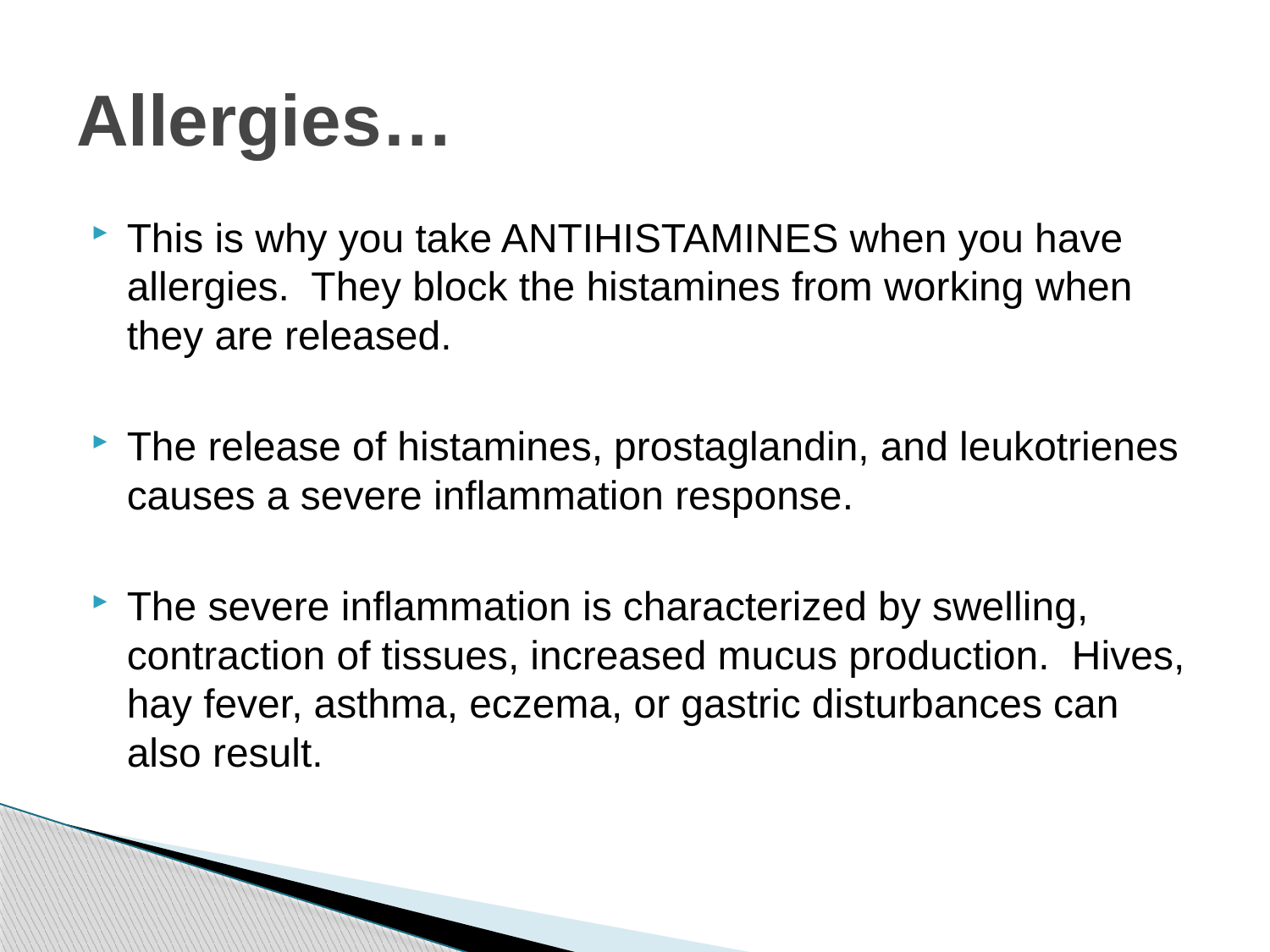

# Allergies…
This is why you take ANTIHISTAMINES when you have allergies.  They block the histamines from working when they are released.

The release of histamines, prostaglandin, and leukotrienes causes a severe inflammation response.

The severe inflammation is characterized by swelling, contraction of tissues, increased mucus production.  Hives, hay fever, asthma, eczema, or gastric disturbances can also result.